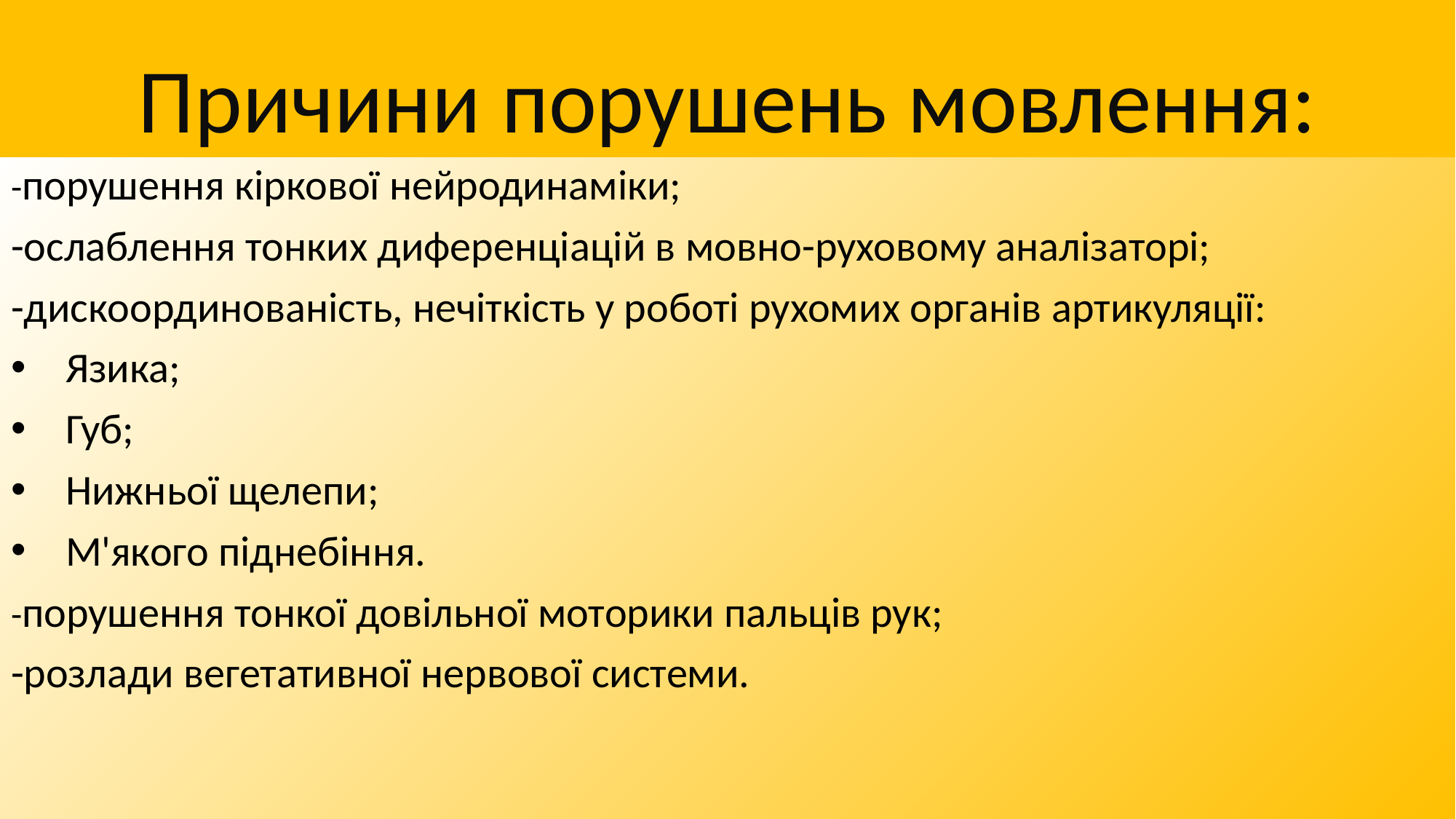

# Причини порушень мовлення:
-порушення кіркової нейродинаміки;
-ослаблення тонких диференціацій в мовно-руховому аналізаторі;
-дискоординованість, нечіткість у роботі рухомих органів артикуляції:
Язика;
Губ;
Нижньої щелепи;
М'якого піднебіння.
-порушення тонкої довільної моторики пальців рук;
-розлади вегетативної нервової системи.